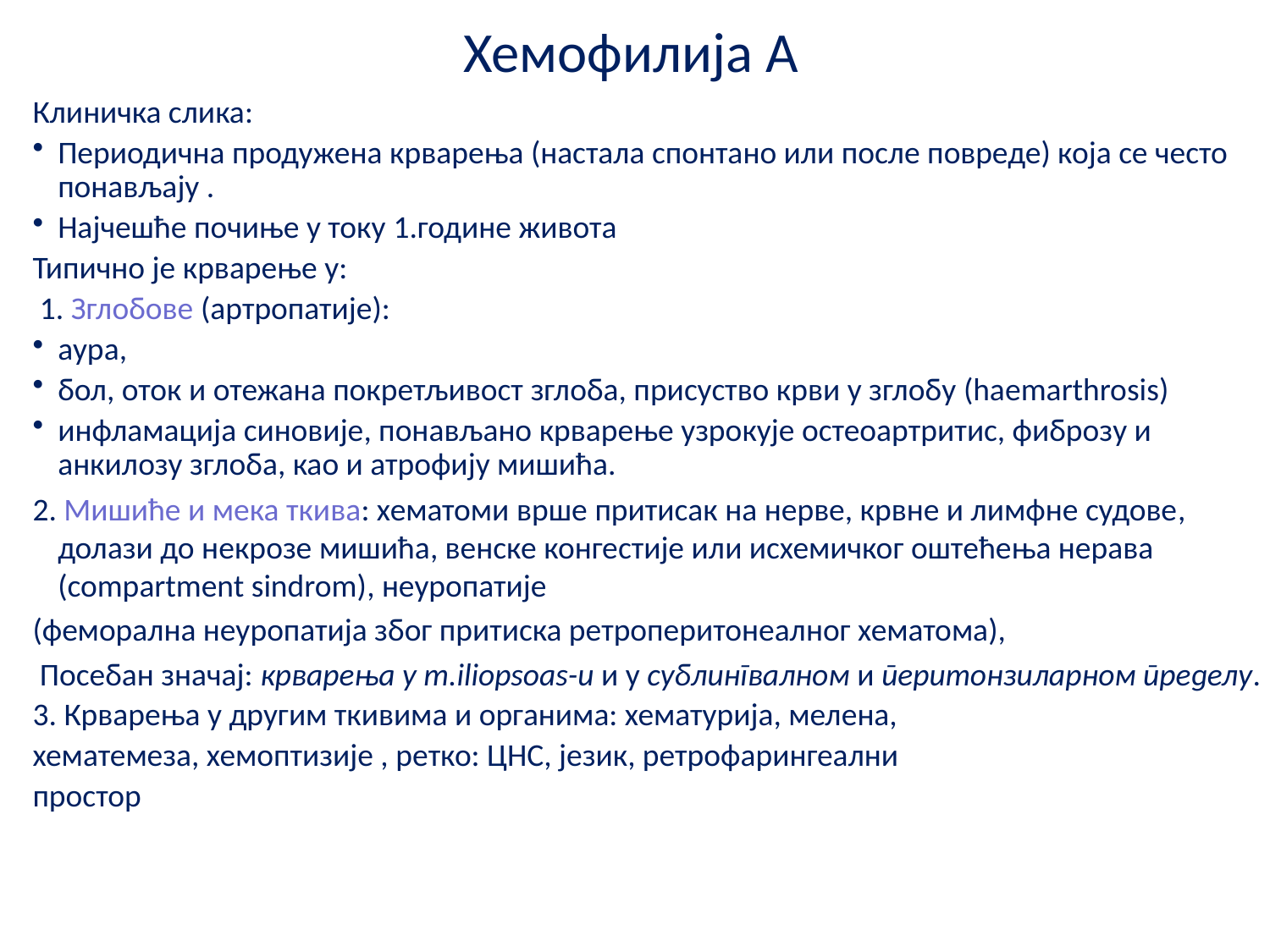

Хемофилија А
Клиничка слика:
Периодична продужена крварења (настала спонтано или после повреде) која се често понављају .
Најчешће почиње у току 1.године живота
Типично је крварење у:
 1. Зглобове (артропатије):
аура,
бол, оток и отежана покретљивост зглоба, присуство крви у зглобу (haemarthrosis)
инфламација синовије, понављано крварење узрокује остеоартритис, фиброзу и анкилозу зглоба, као и атрофију мишића.
2. Мишиће и мека ткива: хематоми врше притисак на нерве, крвне и лимфне судове, долази до некрозе мишића, венске конгестије или исхемичког оштећења нерава (compartment sindrom), неуропатије
(феморална неуропатија због притиска ретроперитонеалног хематома),
 Посебан значај: крварења у m.iliopsoas-u и у сублингвалном и перитонзиларном пределу.
3. Крварењa у другим ткивима и органимa: хематурија, мелена,
хематемеза, хемоптизије , ретко: ЦНС, језик, ретрофарингеални
простор